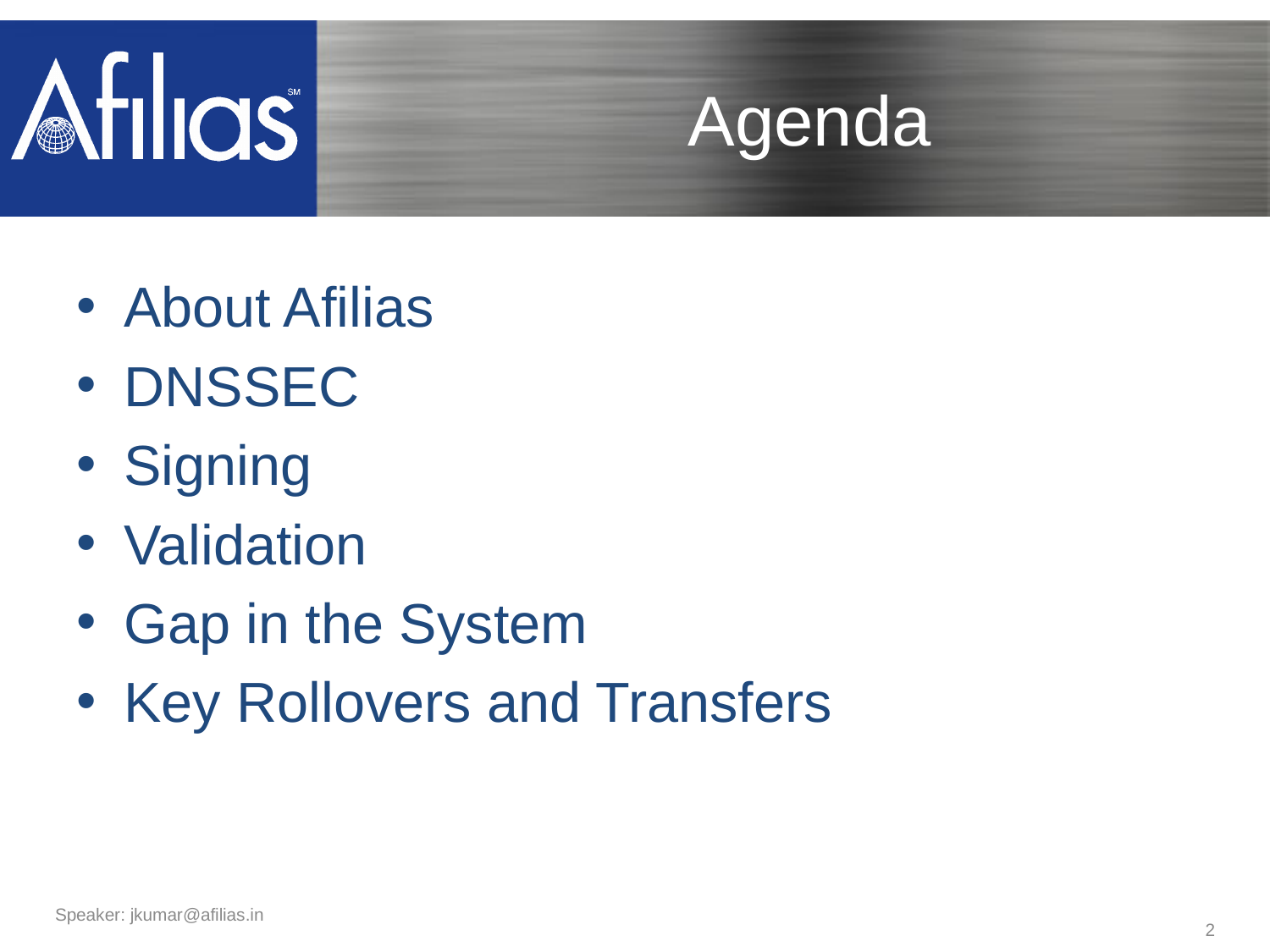

# Agenda
About Afilias
DNSSEC
Signing
Validation
Gap in the System
Key Rollovers and Transfers